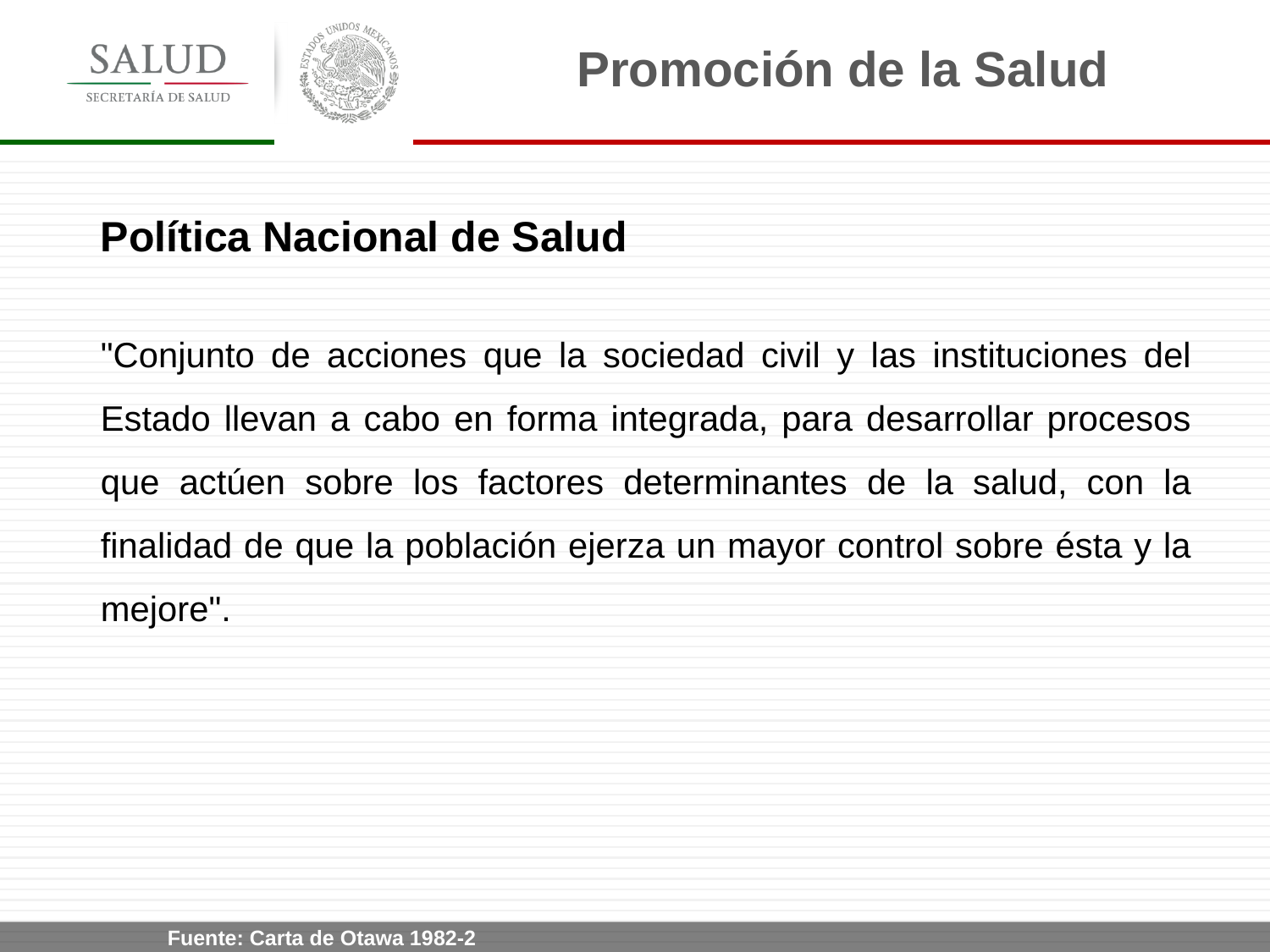

Promoción de la Salud
Política Nacional de Salud

"Conjunto de acciones que la sociedad civil y las instituciones del Estado llevan a cabo en forma integrada, para desarrollar procesos que actúen sobre los factores determinantes de la salud, con la finalidad de que la población ejerza un mayor control sobre ésta y la mejore".

Fuente: Carta de Otawa 1982-2